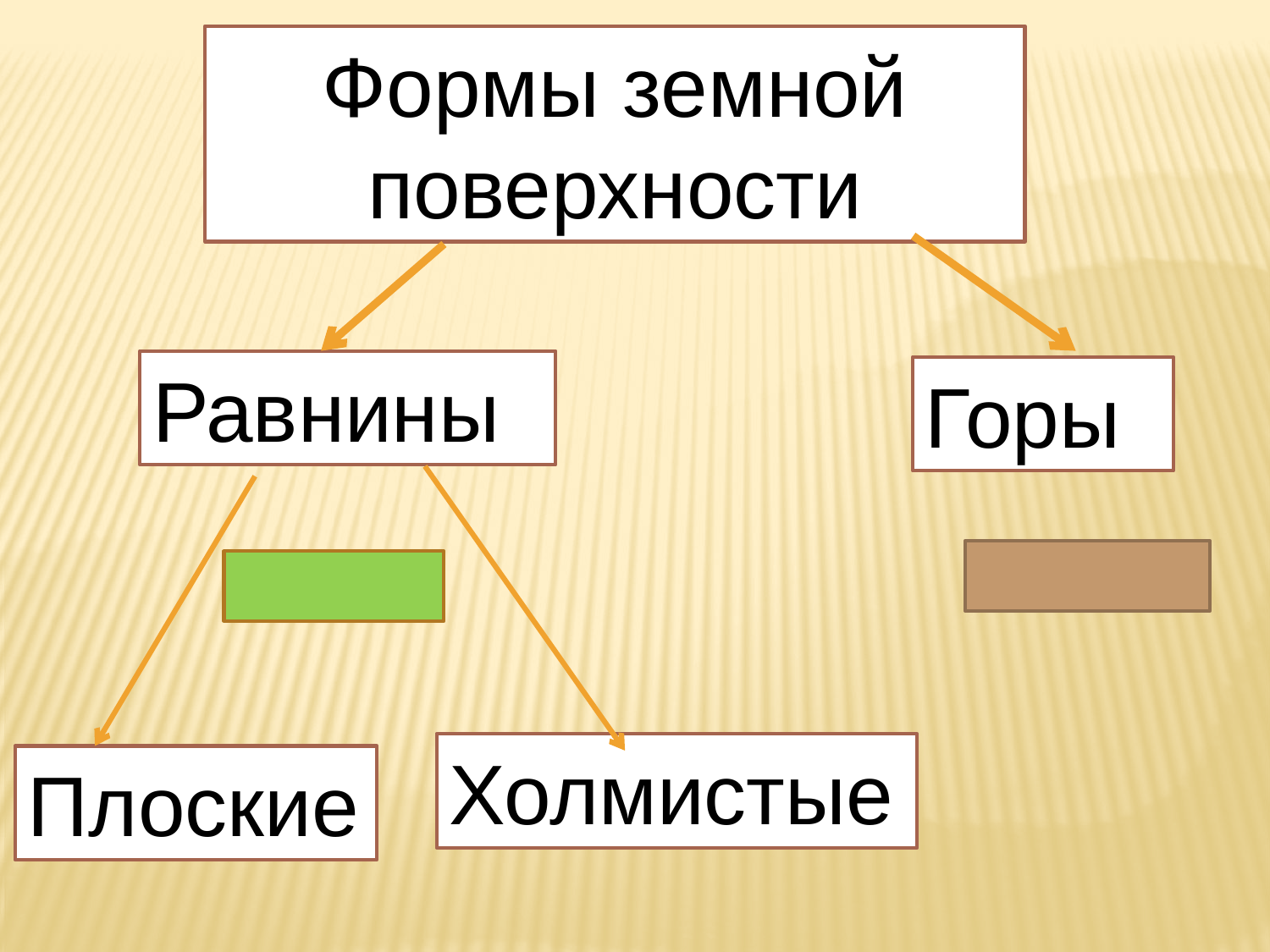

Формы земной поверхности
Равнины
Горы

Холмистые
Плоские